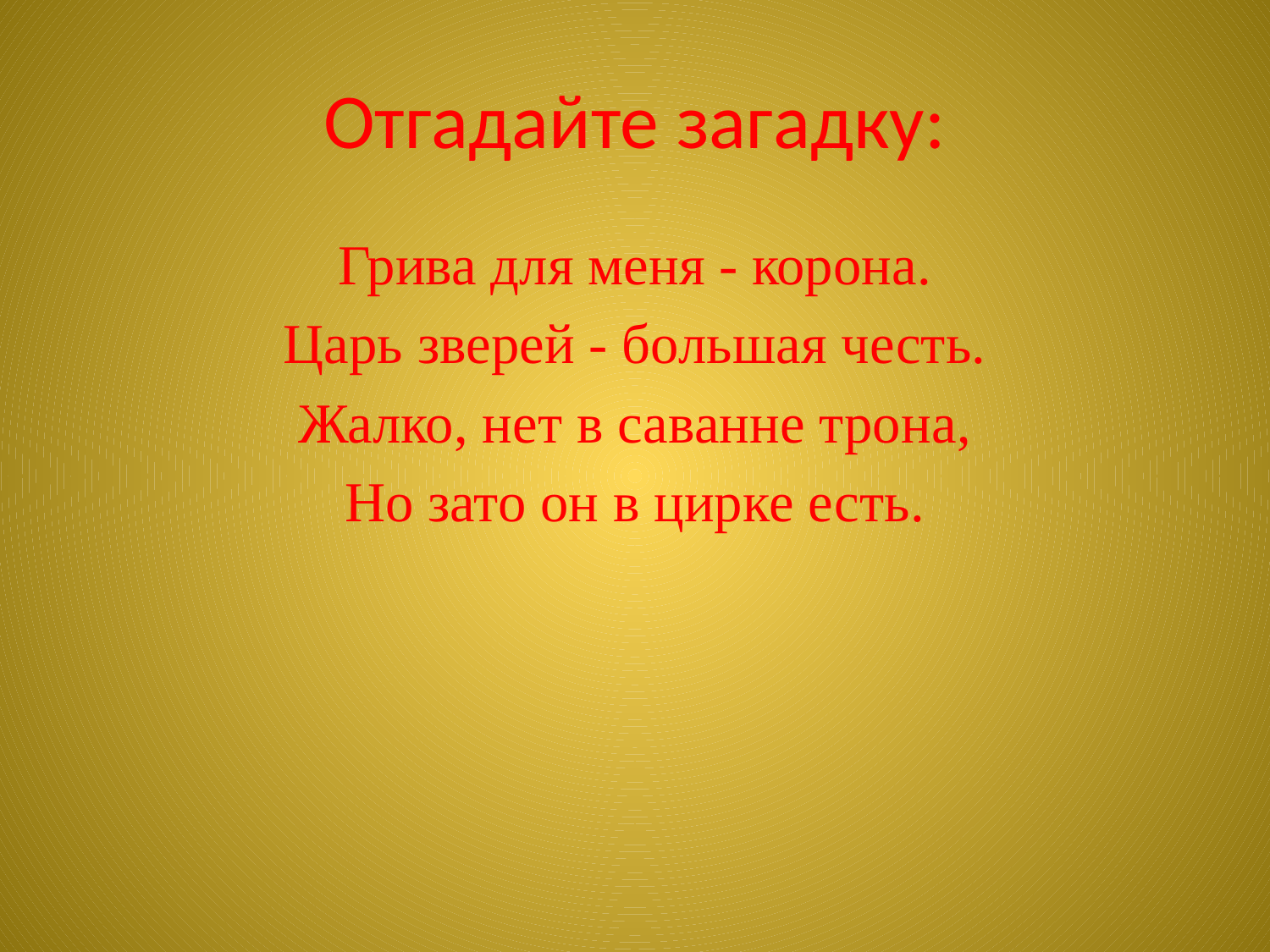

# Отгадайте загадку:
Грива для меня - корона.
Царь зверей - большая честь.
Жалко, нет в саванне трона,
Но зато он в цирке есть.